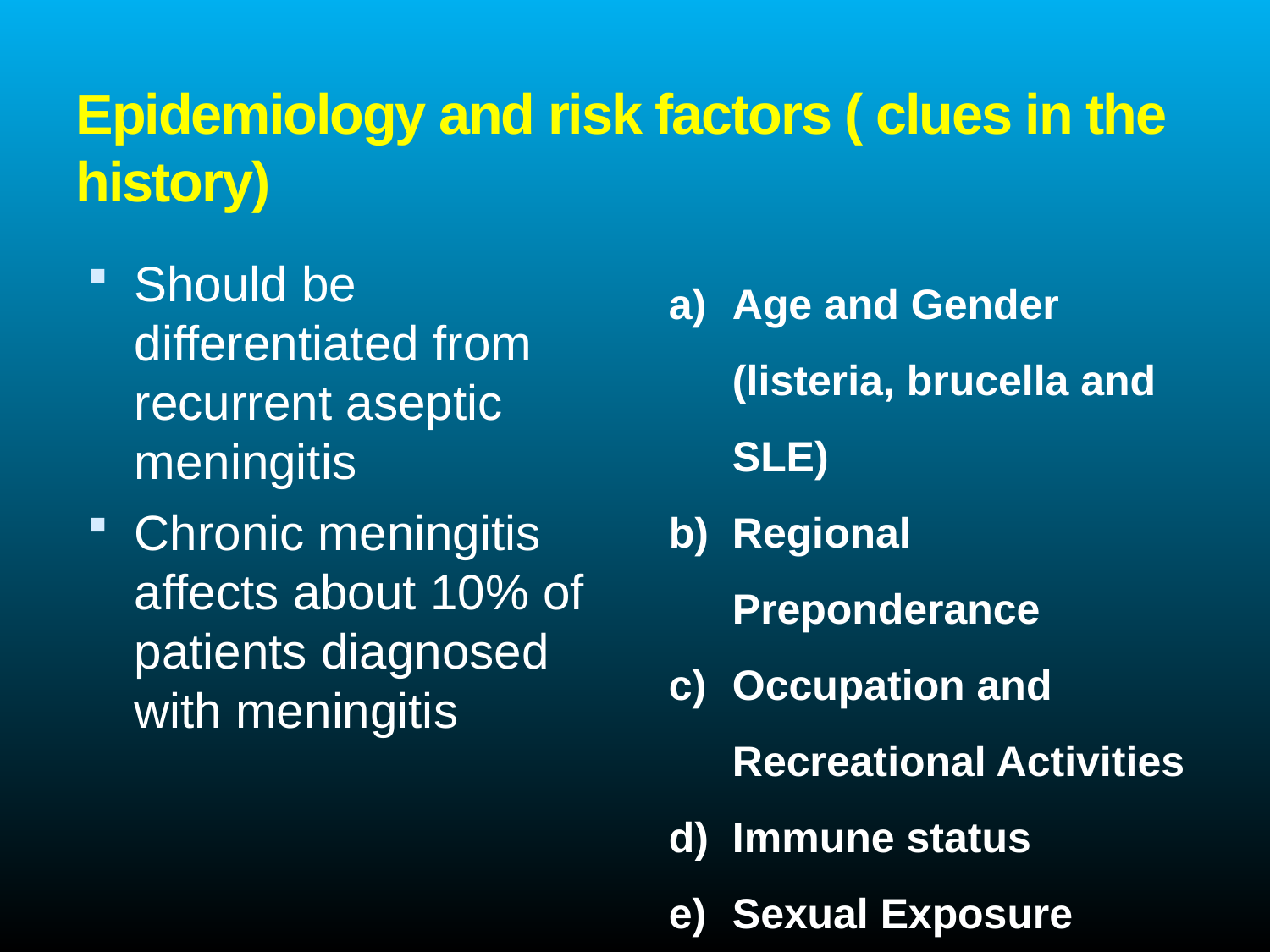

# Epidemiology and risk factors ( clues in the history)
Should be differentiated from recurrent aseptic meningitis
Chronic meningitis affects about 10% of patients diagnosed with meningitis
Age and Gender (listeria, brucella and SLE)
Regional Preponderance
Occupation and Recreational Activities
Immune status
Sexual Exposure
Animals or ticks contact